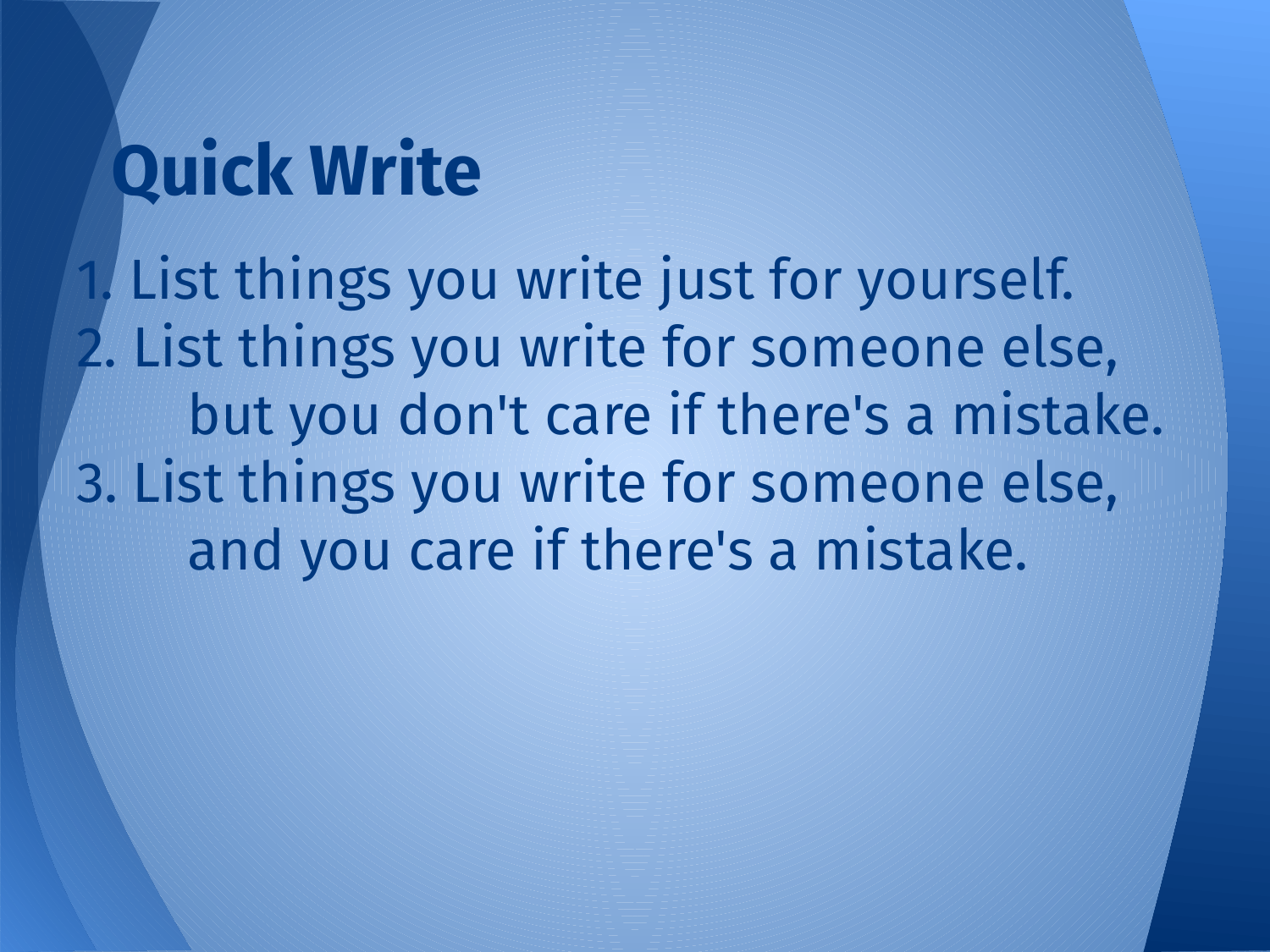

# Quick Write
1. List things you write just for yourself.
2. List things you write for someone else,
but you don't care if there's a mistake.
3. List things you write for someone else,
and you care if there's a mistake.